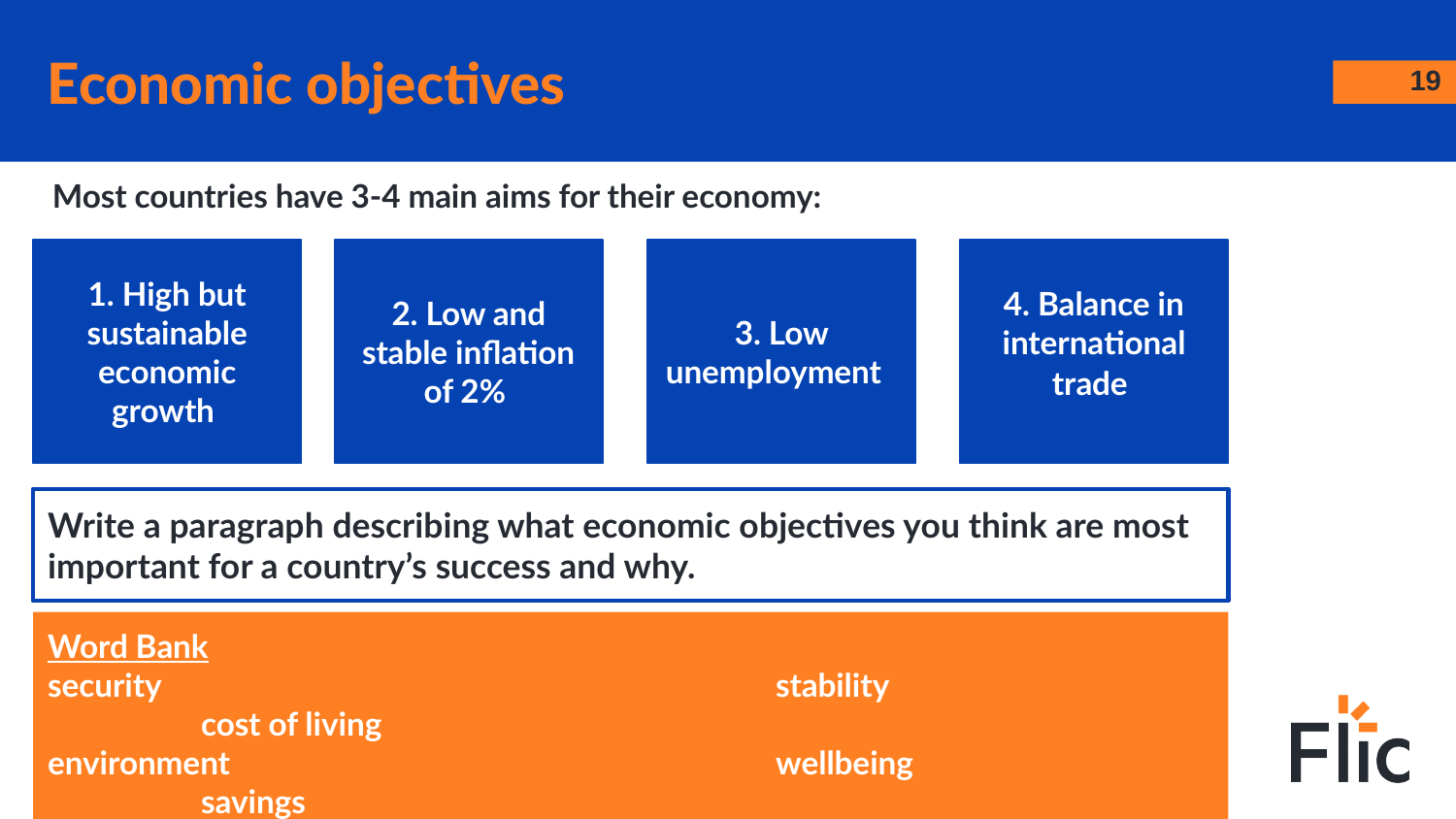

Economic objectives

19
Most countries have 3-4 main aims for their economy:
1. High but sustainable economic growth

2. Low and stable inflation of 2%

3. Low unemployment

4. Balance in international trade

Write a paragraph describing what economic objectives you think are most important for a country’s success and why.
Word Bank
security 					stability 				 cost of living
environment				wellbeing 			 savings
corruption 				inequality levels		 opportunities